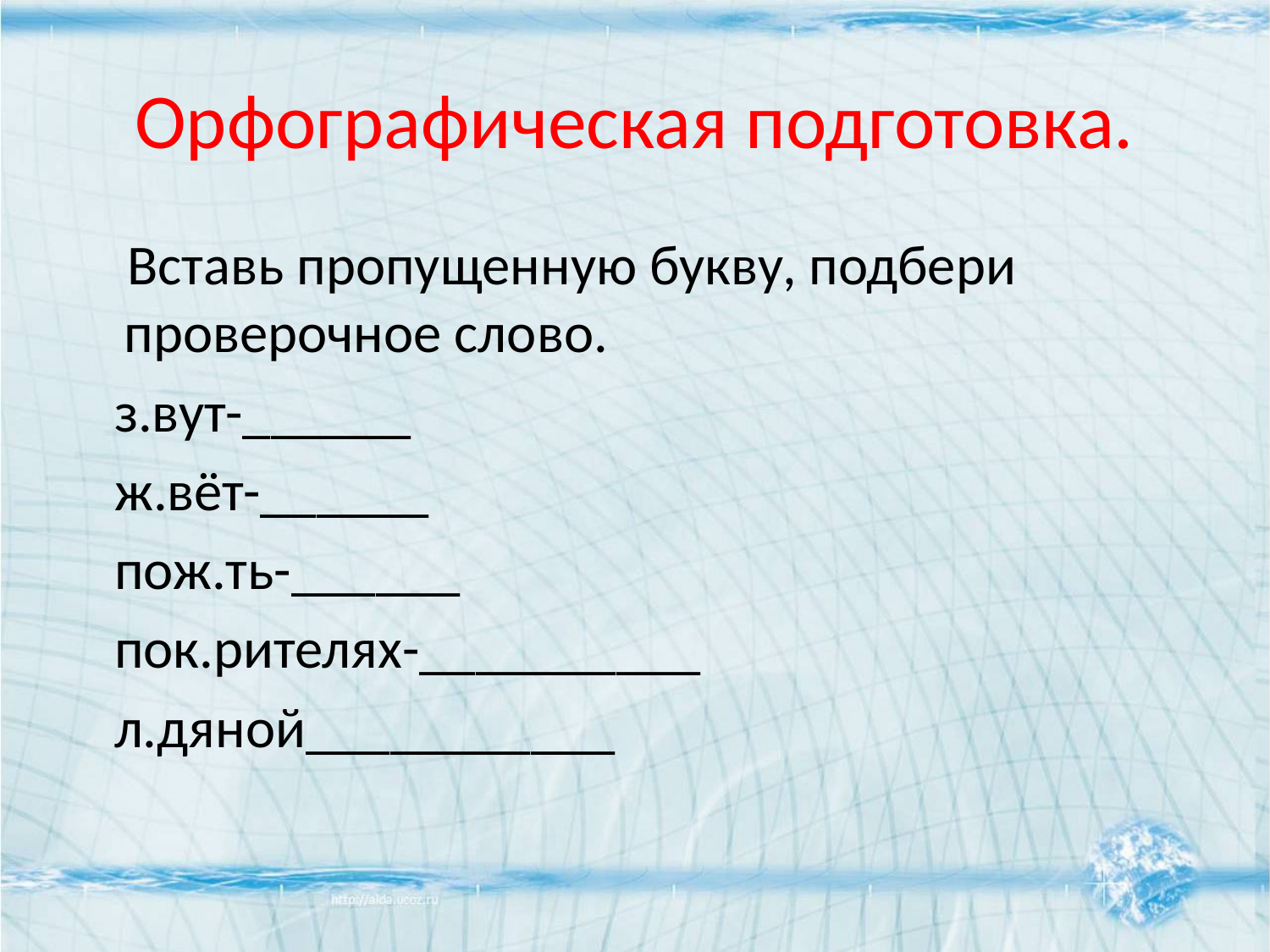

# Орфографическая подготовка.
    Вставь пропущенную букву, подбери проверочное слово.
   з.вут-______
   ж.вёт-______
   пож.ть-______
   пок.рителях-__________
   л.дяной___________